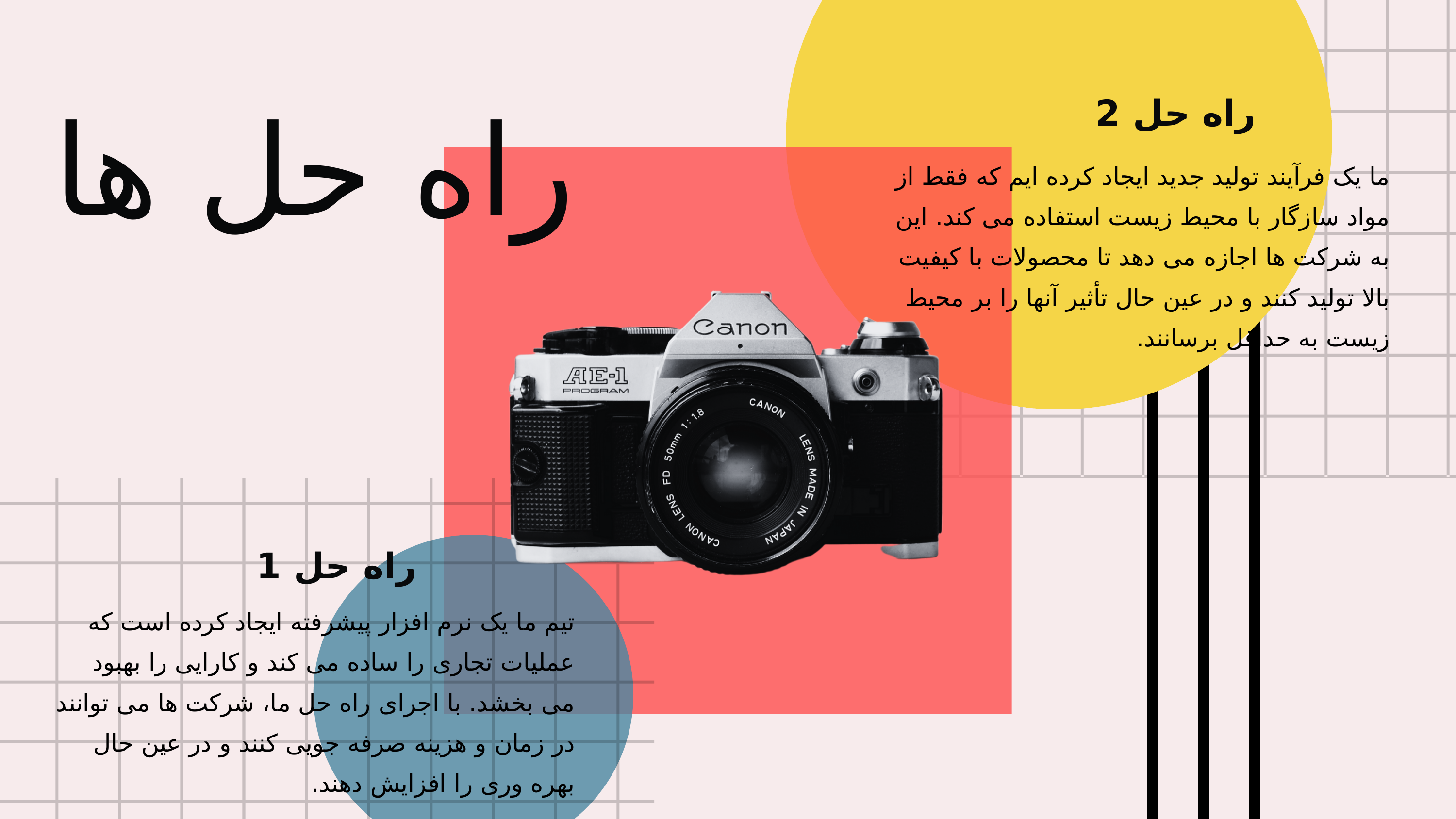

راه حل ها
راه حل 2
ما یک فرآیند تولید جدید ایجاد کرده ایم که فقط از مواد سازگار با محیط زیست استفاده می کند. این به شرکت ها اجازه می دهد تا محصولات با کیفیت بالا تولید کنند و در عین حال تأثیر آنها را بر محیط زیست به حداقل برسانند.

راه حل 1
تیم ما یک نرم افزار پیشرفته ایجاد کرده است که عملیات تجاری را ساده می کند و کارایی را بهبود می بخشد. با اجرای راه حل ما، شرکت ها می توانند در زمان و هزینه صرفه جویی کنند و در عین حال بهره وری را افزایش دهند.